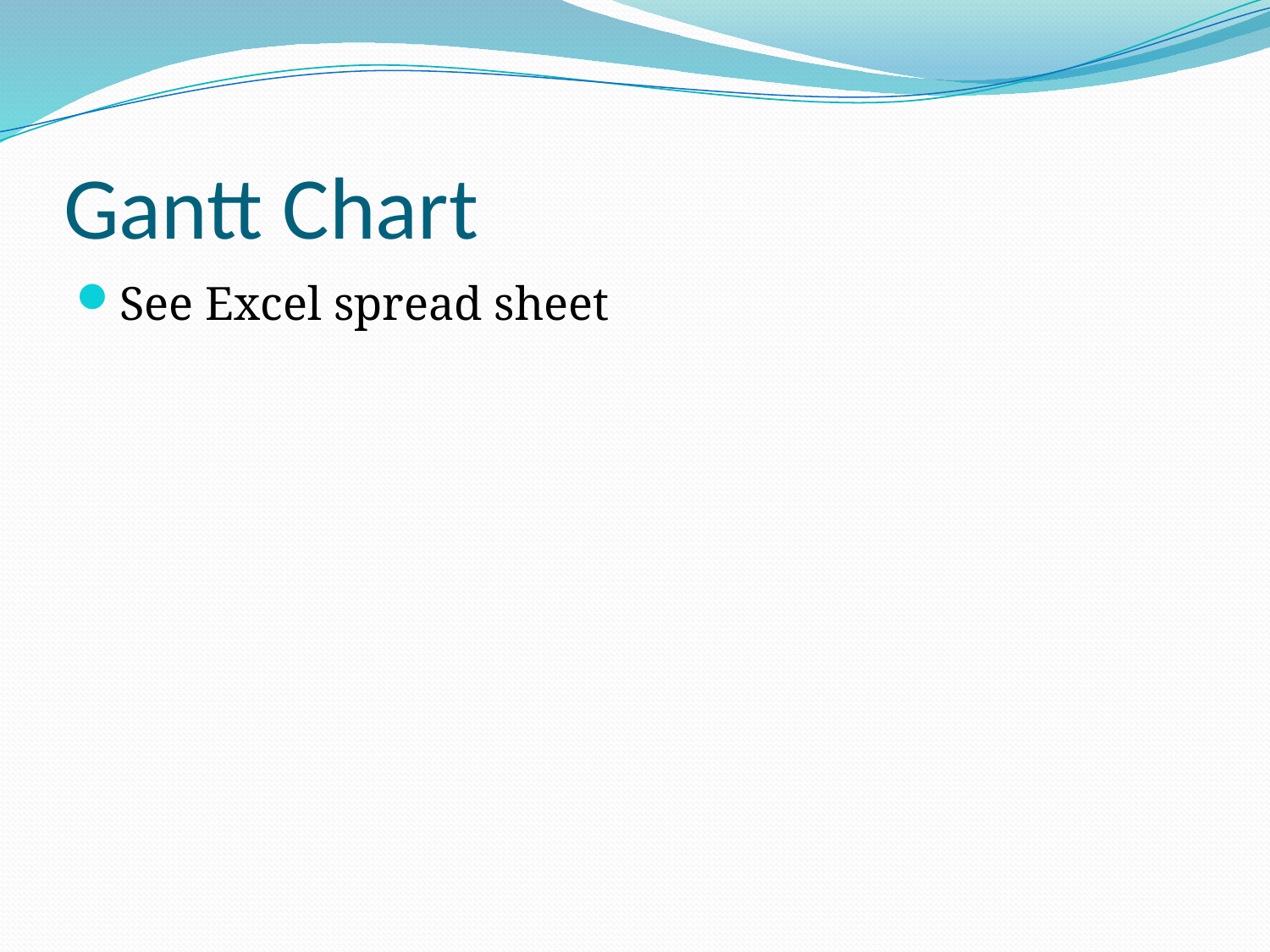

# Gantt Chart
See Excel spread sheet